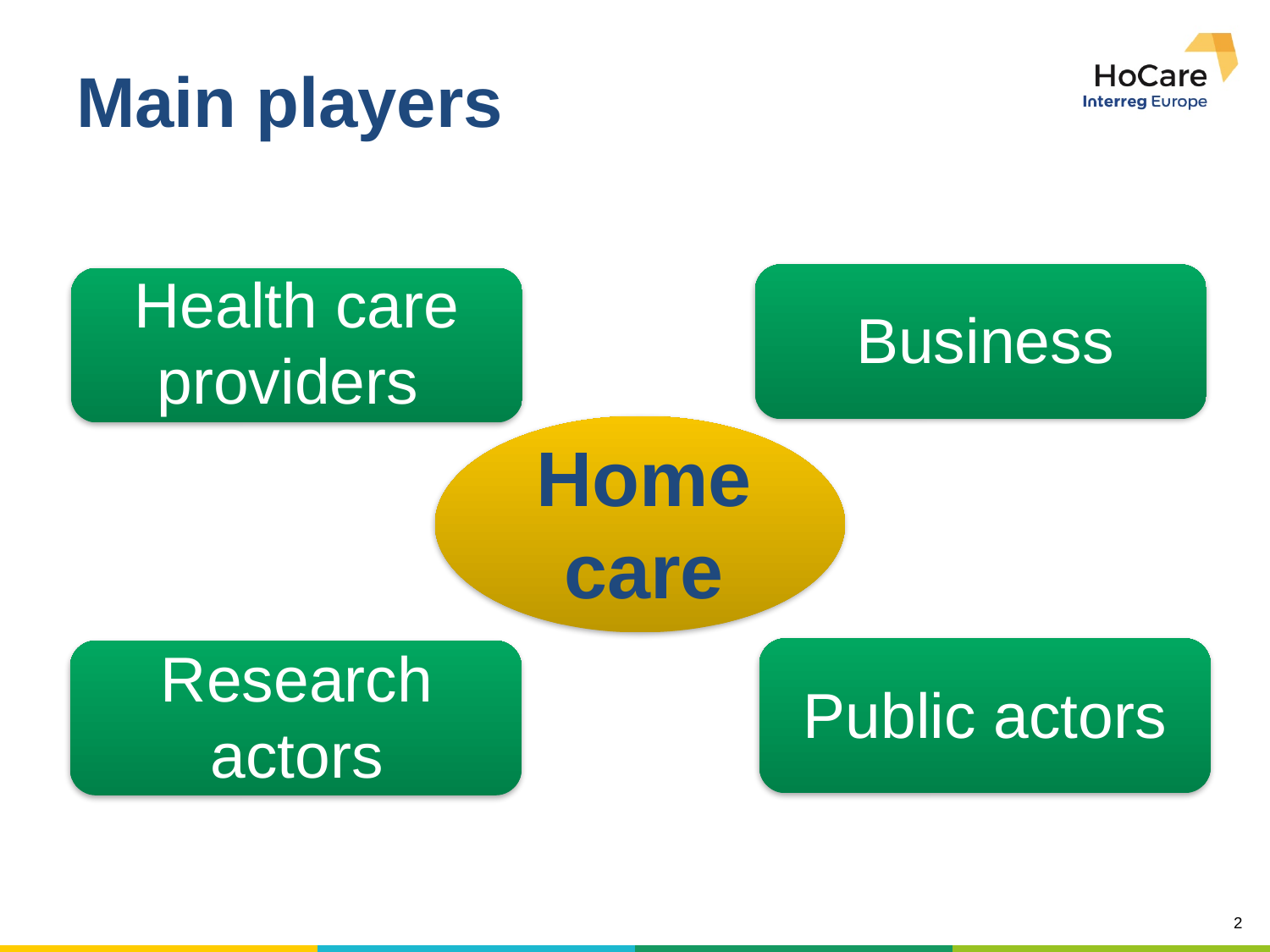

# Main players

Health care providers

Business

Home care
Research actors

Public actors